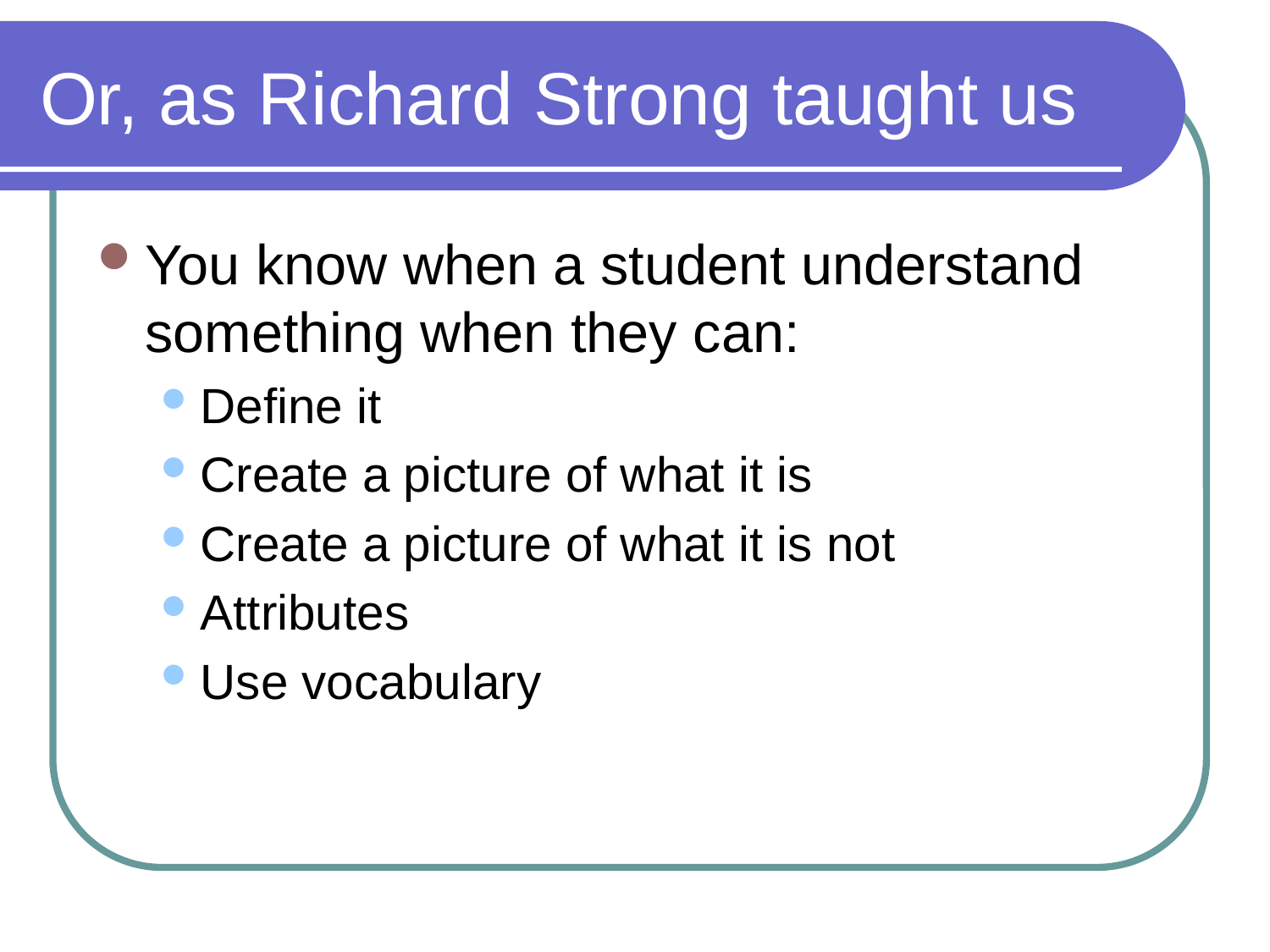

# Or, as Richard Strong taught us
You know when a student understand something when they can:
Define it
Create a picture of what it is
Create a picture of what it is not
Attributes
Use vocabulary